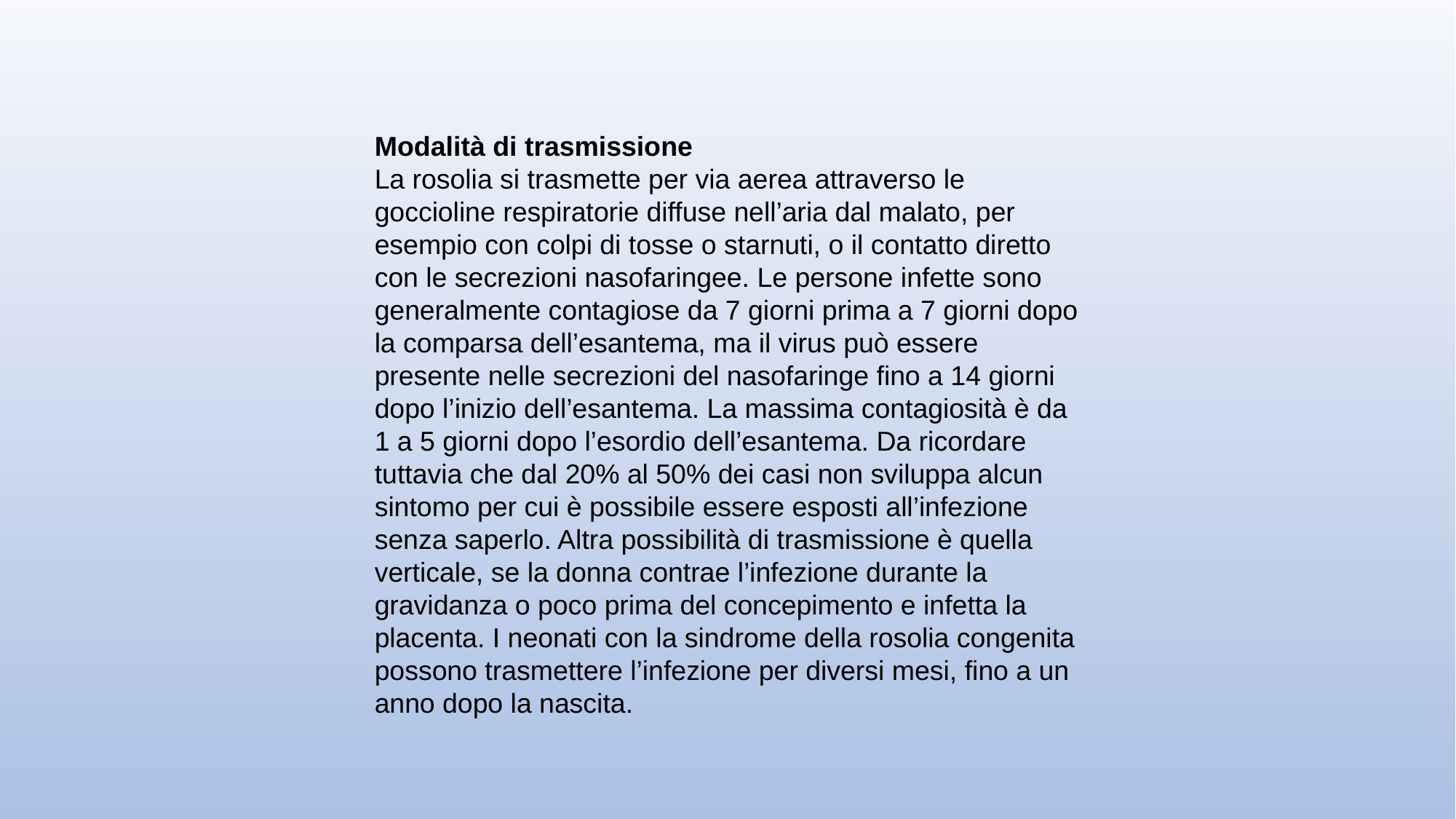

Modalità di trasmissione
La rosolia si trasmette per via aerea attraverso le goccioline respiratorie diffuse nell’aria dal malato, per esempio con colpi di tosse o starnuti, o il contatto diretto con le secrezioni nasofaringee. Le persone infette sono generalmente contagiose da 7 giorni prima a 7 giorni dopo la comparsa dell’esantema, ma il virus può essere presente nelle secrezioni del nasofaringe fino a 14 giorni dopo l’inizio dell’esantema. La massima contagiosità è da 1 a 5 giorni dopo l’esordio dell’esantema. Da ricordare tuttavia che dal 20% al 50% dei casi non sviluppa alcun sintomo per cui è possibile essere esposti all’infezione senza saperlo. Altra possibilità di trasmissione è quella verticale, se la donna contrae l’infezione durante la gravidanza o poco prima del concepimento e infetta la placenta. I neonati con la sindrome della rosolia congenita possono trasmettere l’infezione per diversi mesi, fino a un anno dopo la nascita.